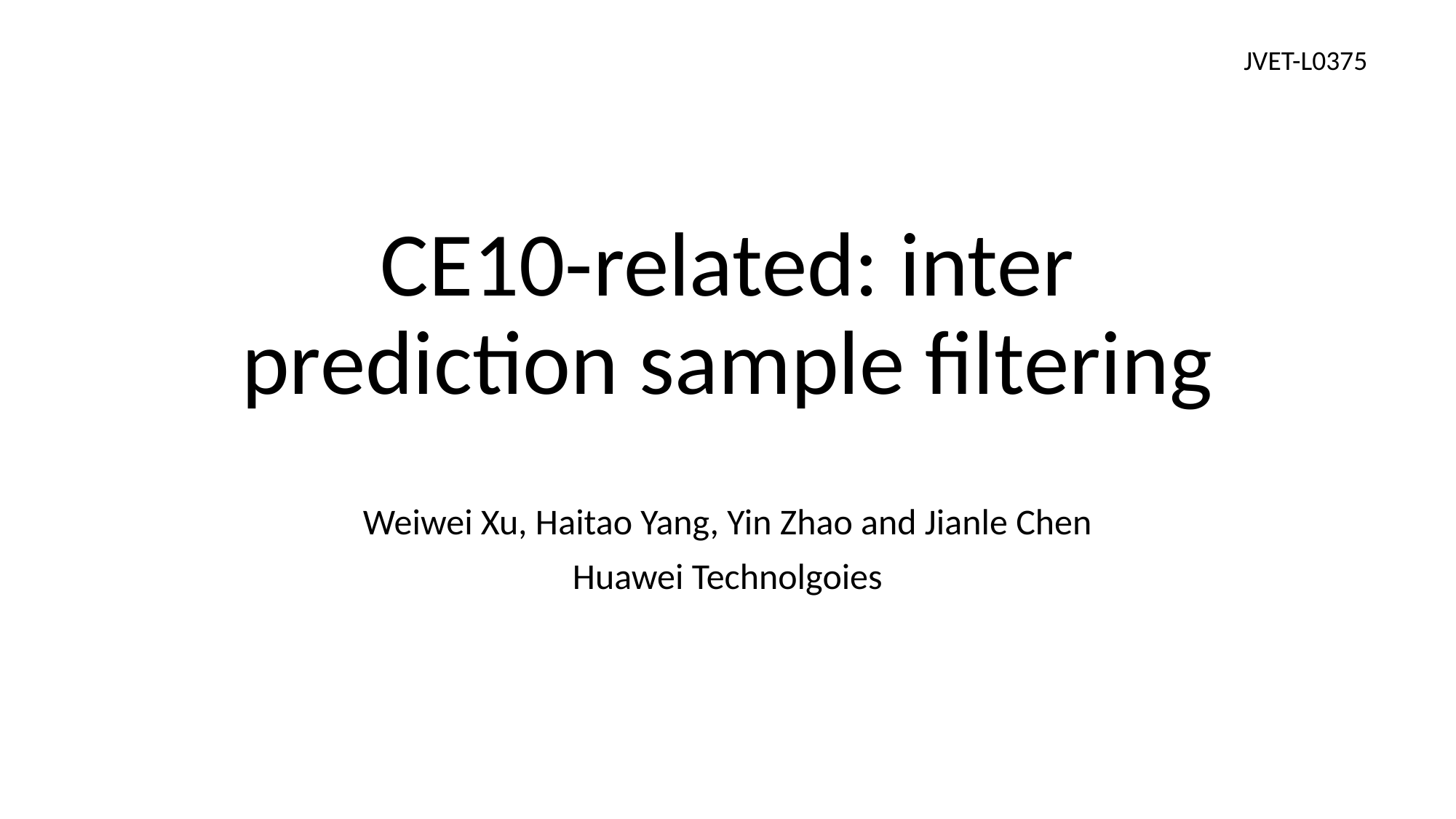

JVET-L0375
# CE10-related: inter prediction sample filtering
Weiwei Xu, Haitao Yang, Yin Zhao and Jianle Chen
Huawei Technolgoies